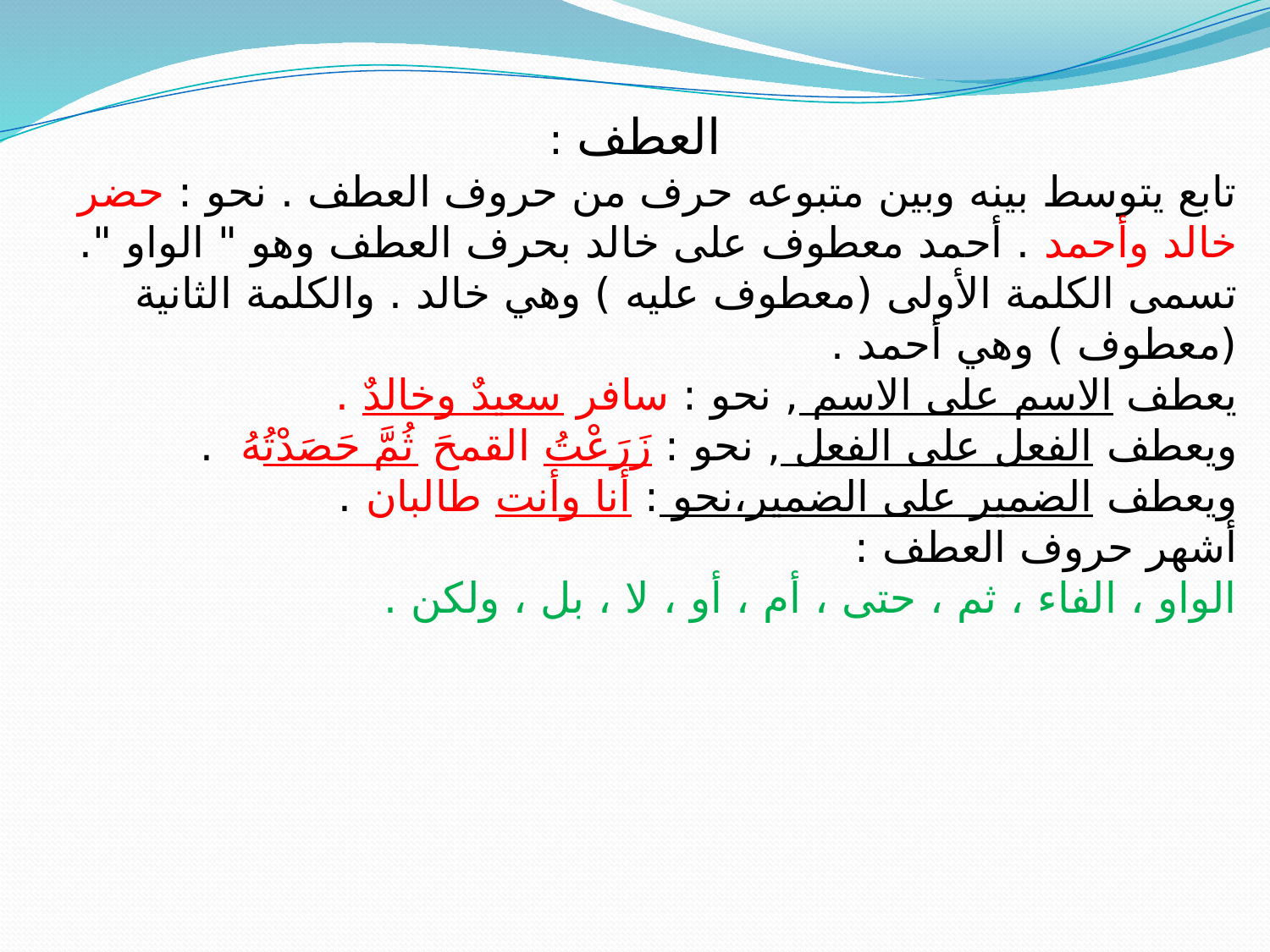

العطف :
تابع يتوسط بينه وبين متبوعه حرف من حروف العطف . نحو : حضر خالد وأحمد . أحمد معطوف على خالد بحرف العطف وهو " الواو ". تسمى الكلمة الأولى (معطوف عليه ) وهي خالد . والكلمة الثانية (معطوف ) وهي أحمد .
يعطف الاسم على الاسم , نحو : سافر سعيدٌ وخالدٌ .
ويعطف الفعل على الفعل , نحو : زَرَعْتُ القمحَ ثُمَّ حَصَدْتُهُ  .
ويعطف الضمير على الضمير،نحو : أنا وأنت طالبان .
أشهر حروف العطف :
الواو ، الفاء ، ثم ، حتى ، أم ، أو ، لا ، بل ، ولكن .